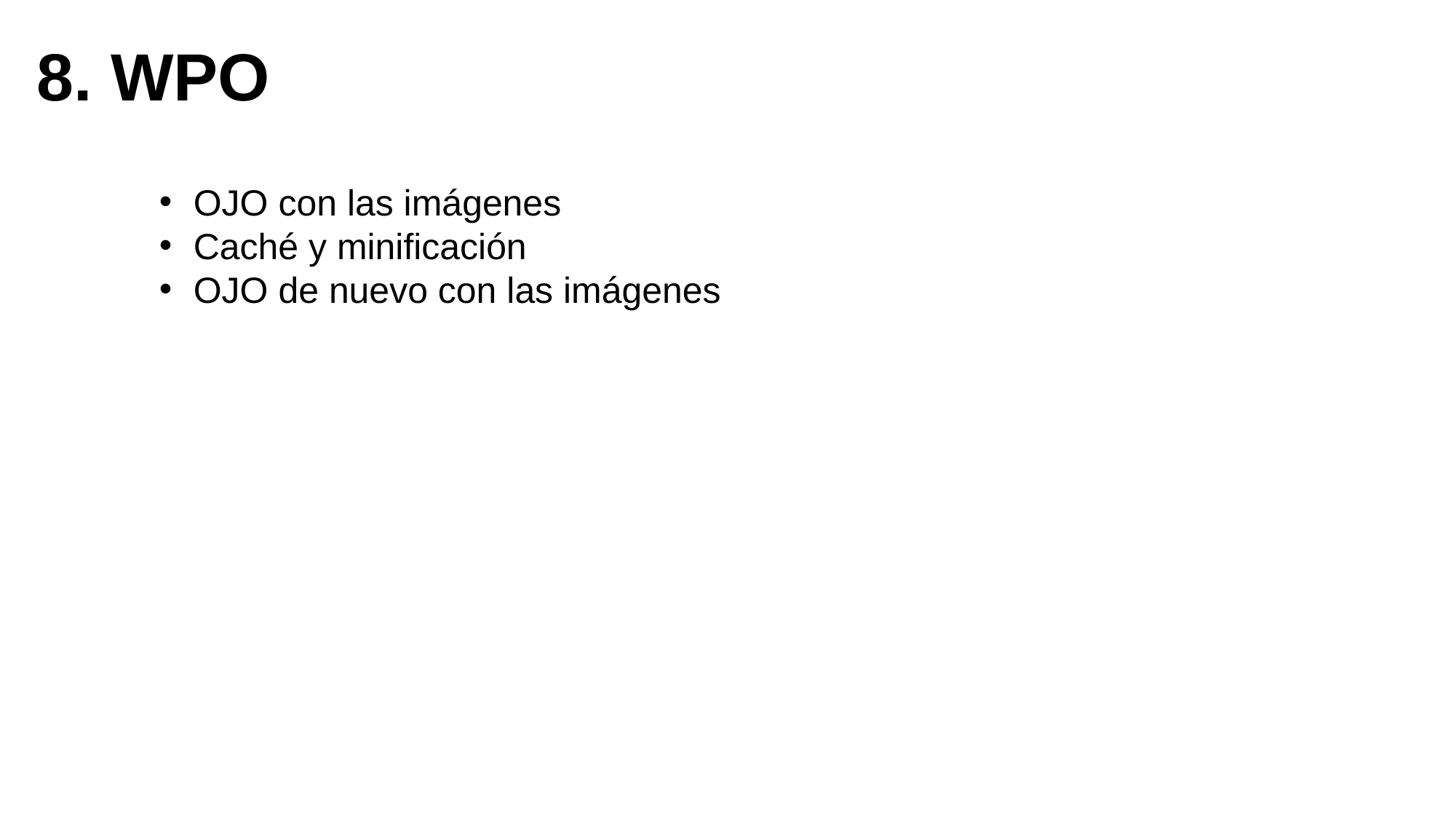

# 8. WPO
OJO con las imágenes
Caché y minificación
OJO de nuevo con las imágenes